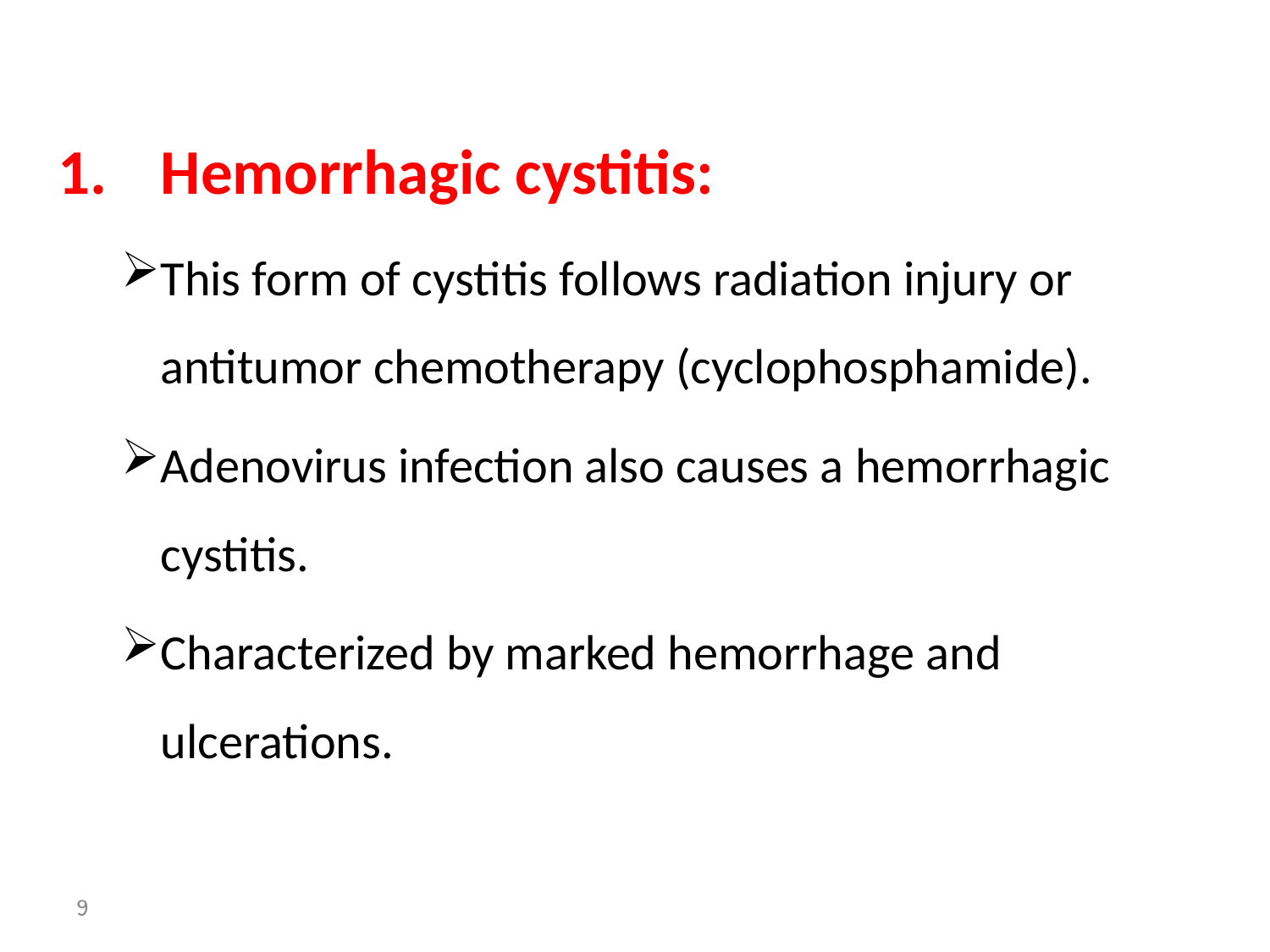

Hemorrhagic cystitis:
This form of cystitis follows radiation injury or antitumor chemotherapy (cyclophosphamide).
Adenovirus infection also causes a hemorrhagic cystitis.
Characterized by marked hemorrhage and ulcerations.

9